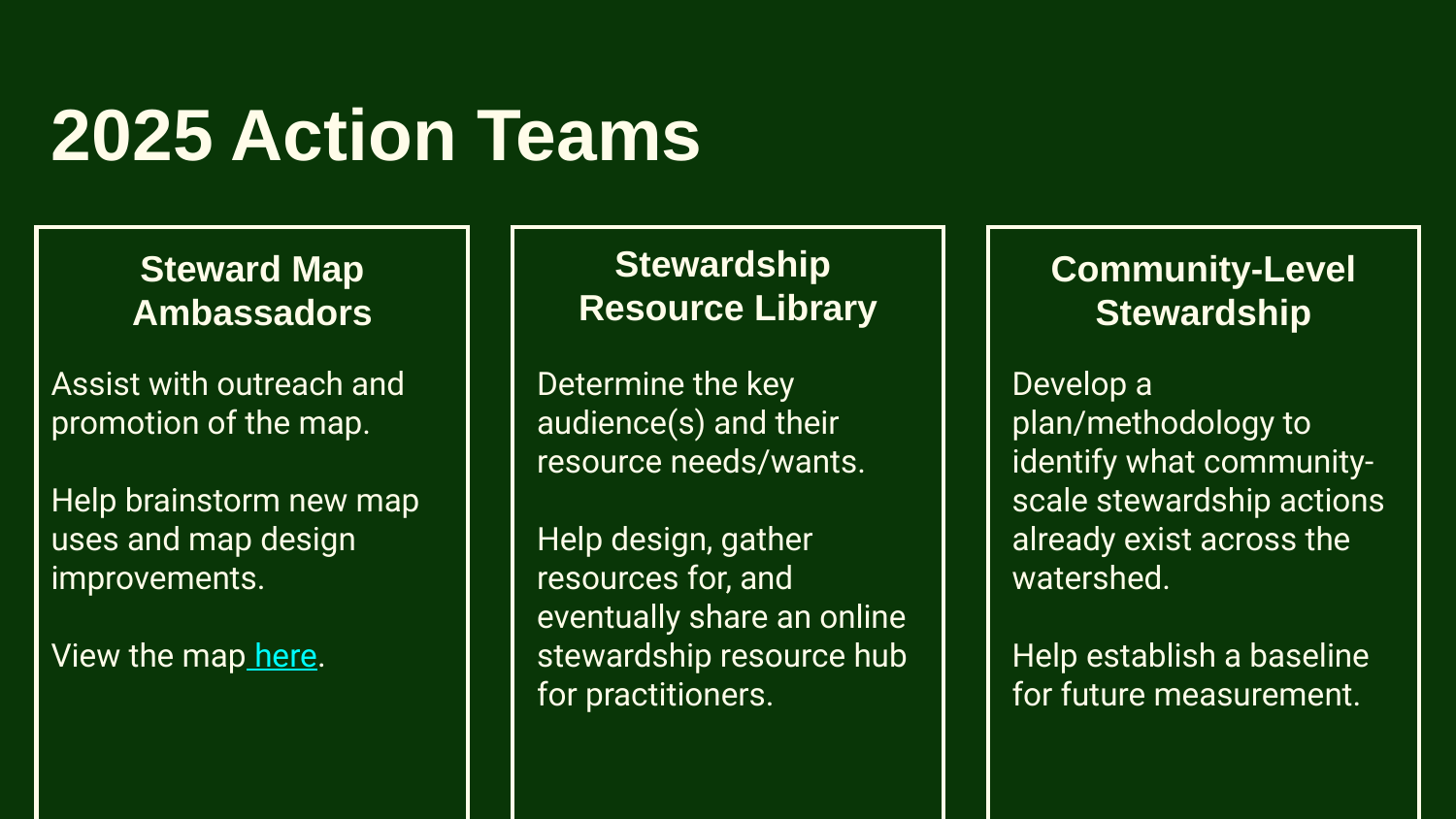

2025 Action Teams
Stewardship
Resource Library
Steward Map Ambassadors
Community-Level Stewardship
Assist with outreach and promotion of the map.

Help brainstorm new map uses and map design improvements.

View the map here.
Determine the key audience(s) and their resource needs/wants.

Help design, gather resources for, and eventually share an online stewardship resource hub for practitioners.

Develop a plan/methodology to identify what community-scale stewardship actions already exist across the watershed.

Help establish a baseline for future measurement.